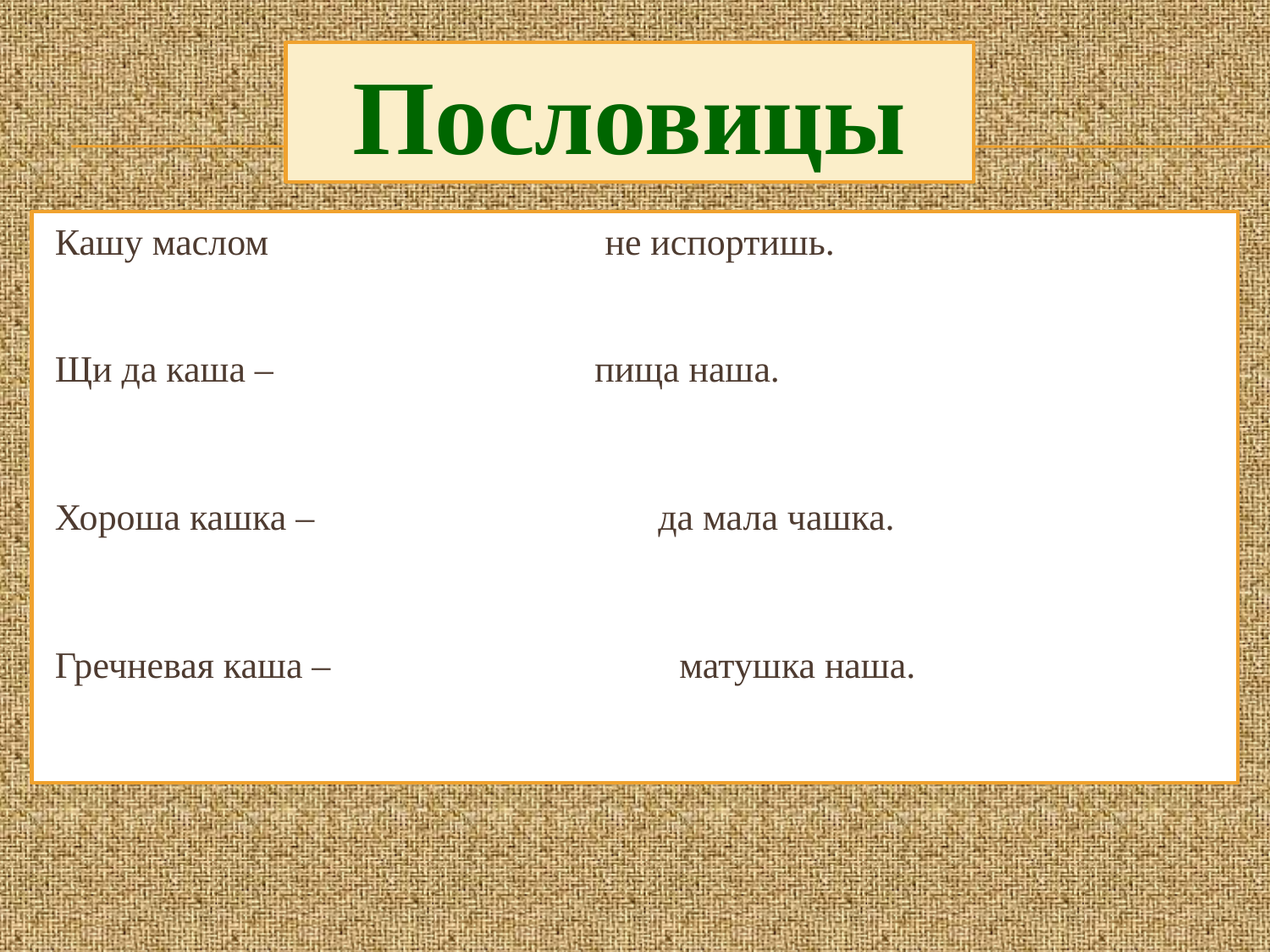

Пословицы

Кашу маслом

не испортишь.

Щи да каша –

пища наша.

Хороша кашка –

да мала чашка.

Гречневая каша –

матушка наша.